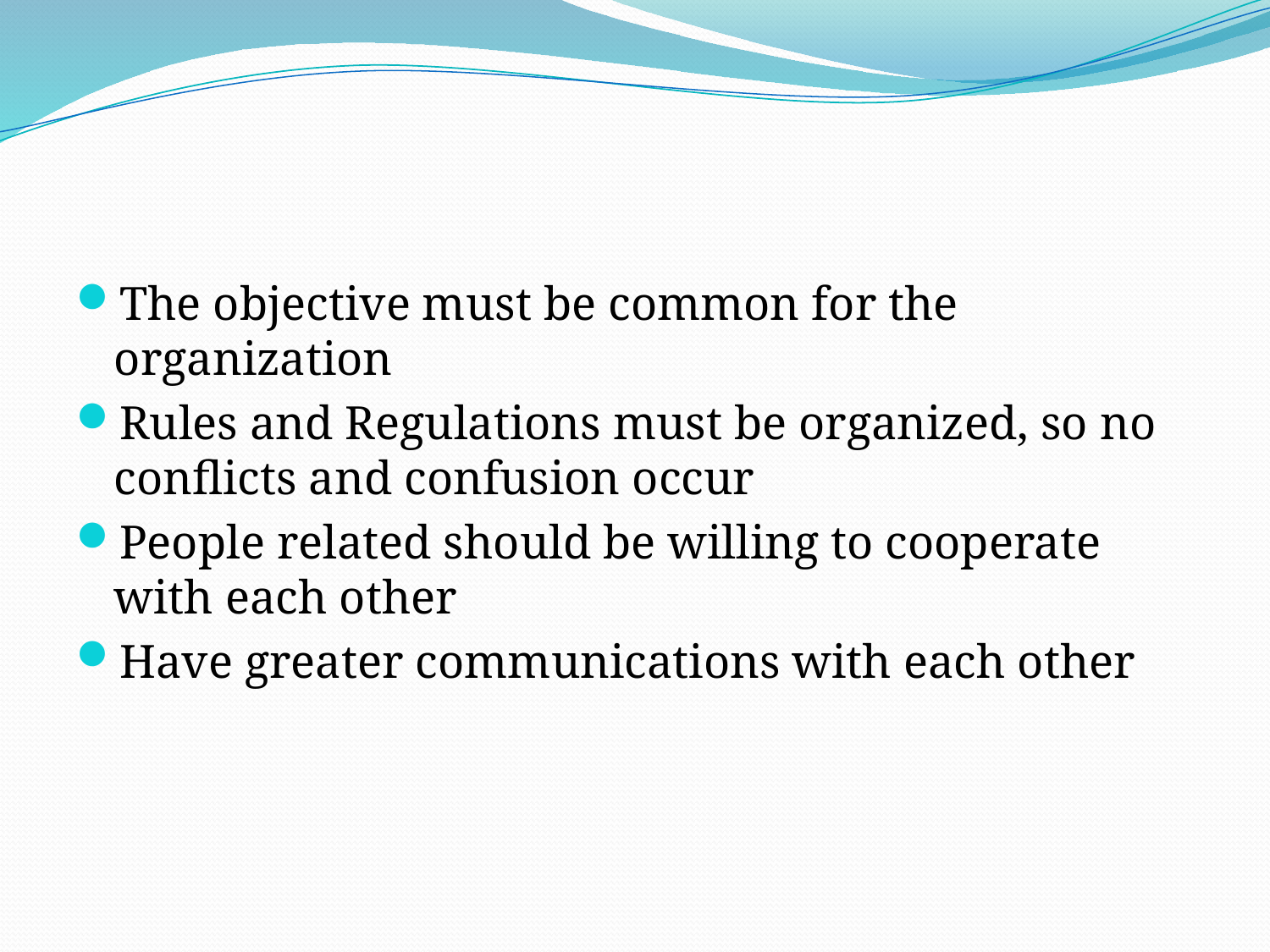

#
The objective must be common for the organization
Rules and Regulations must be organized, so no conflicts and confusion occur
People related should be willing to cooperate with each other
Have greater communications with each other